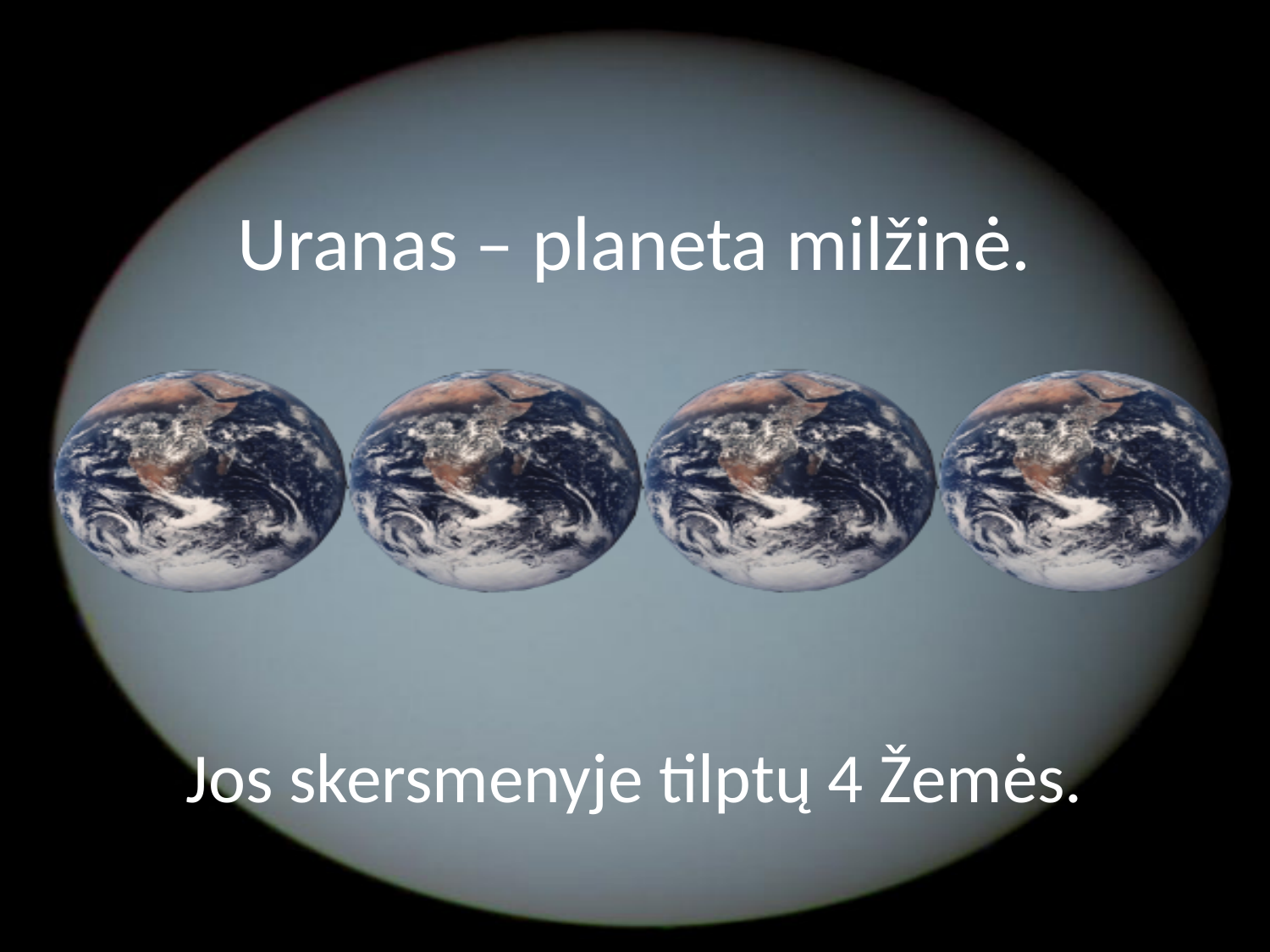

Uranas – planeta milžinė.
Jos skersmenyje tilptų 4 Žemės.